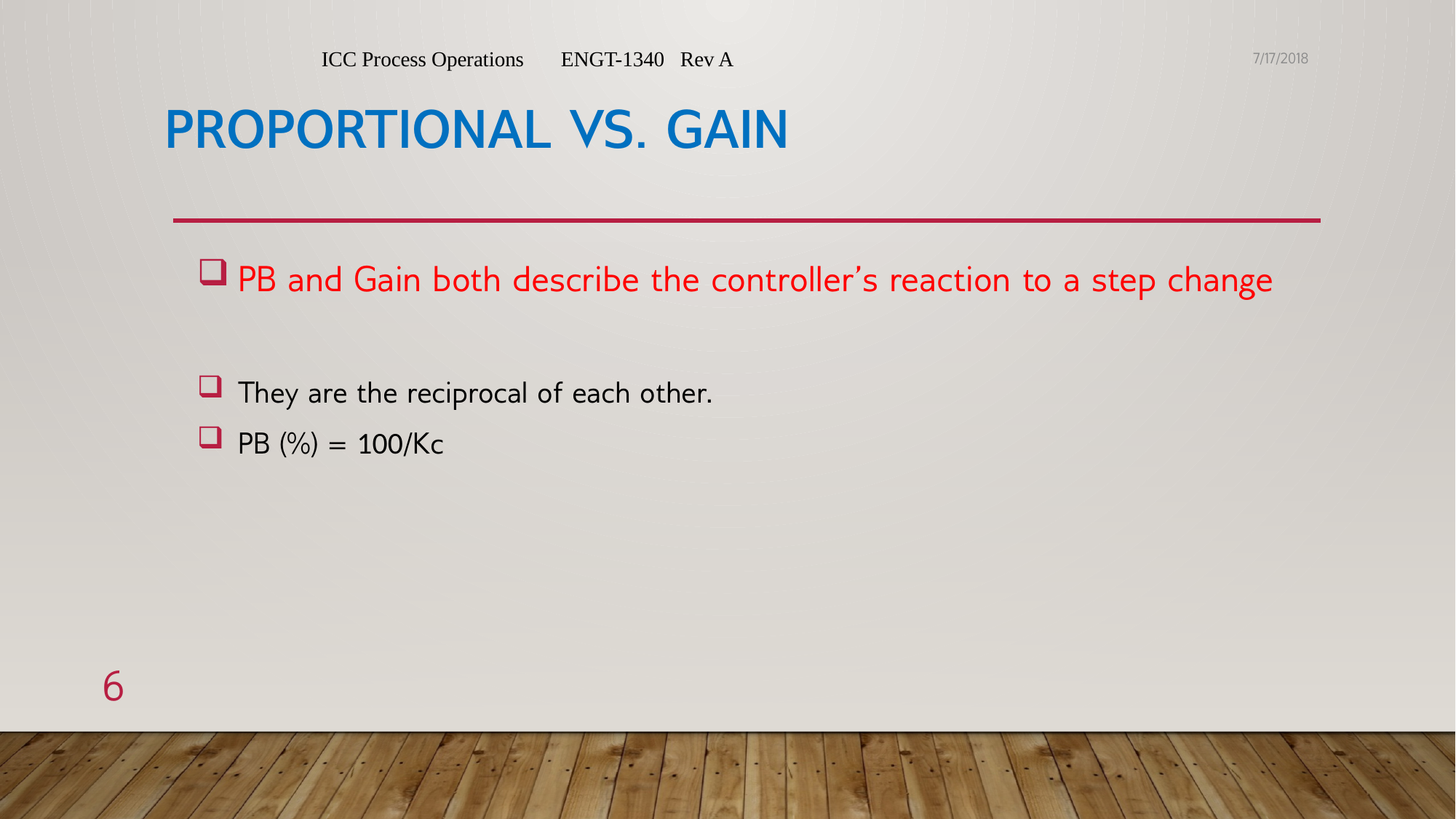

ICC Process Operations       ENGT-1340   Rev A
7/17/2018
# Proportional vs. Gain
PB and Gain both describe the controller’s reaction to a step change

They are the reciprocal of each other.
PB (%) = 100/Kc

6